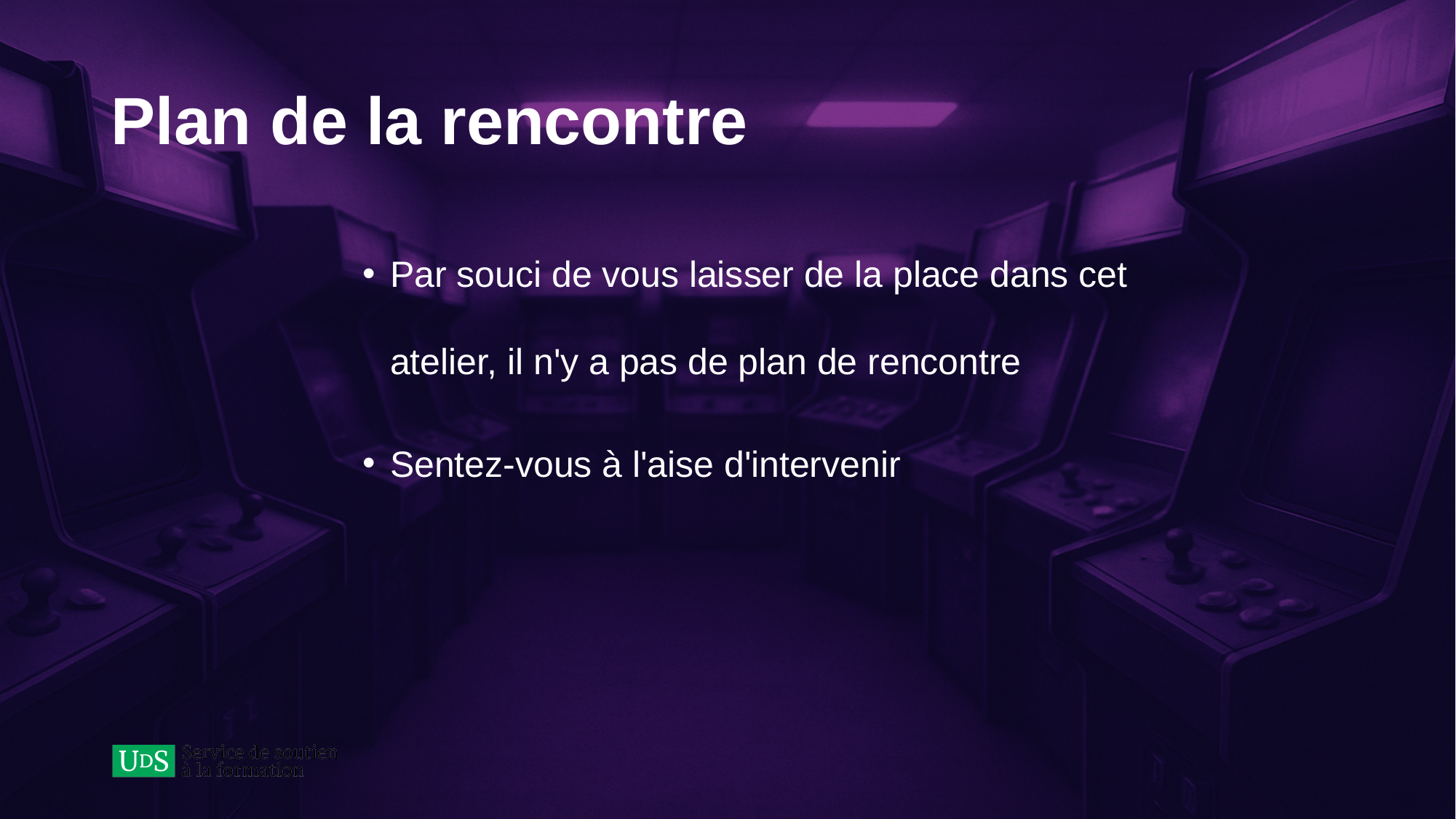

# Plan de la rencontre
Par souci de vous laisser de la place dans cet atelier, il n'y a pas de plan de rencontre
Sentez-vous à l'aise d'intervenir